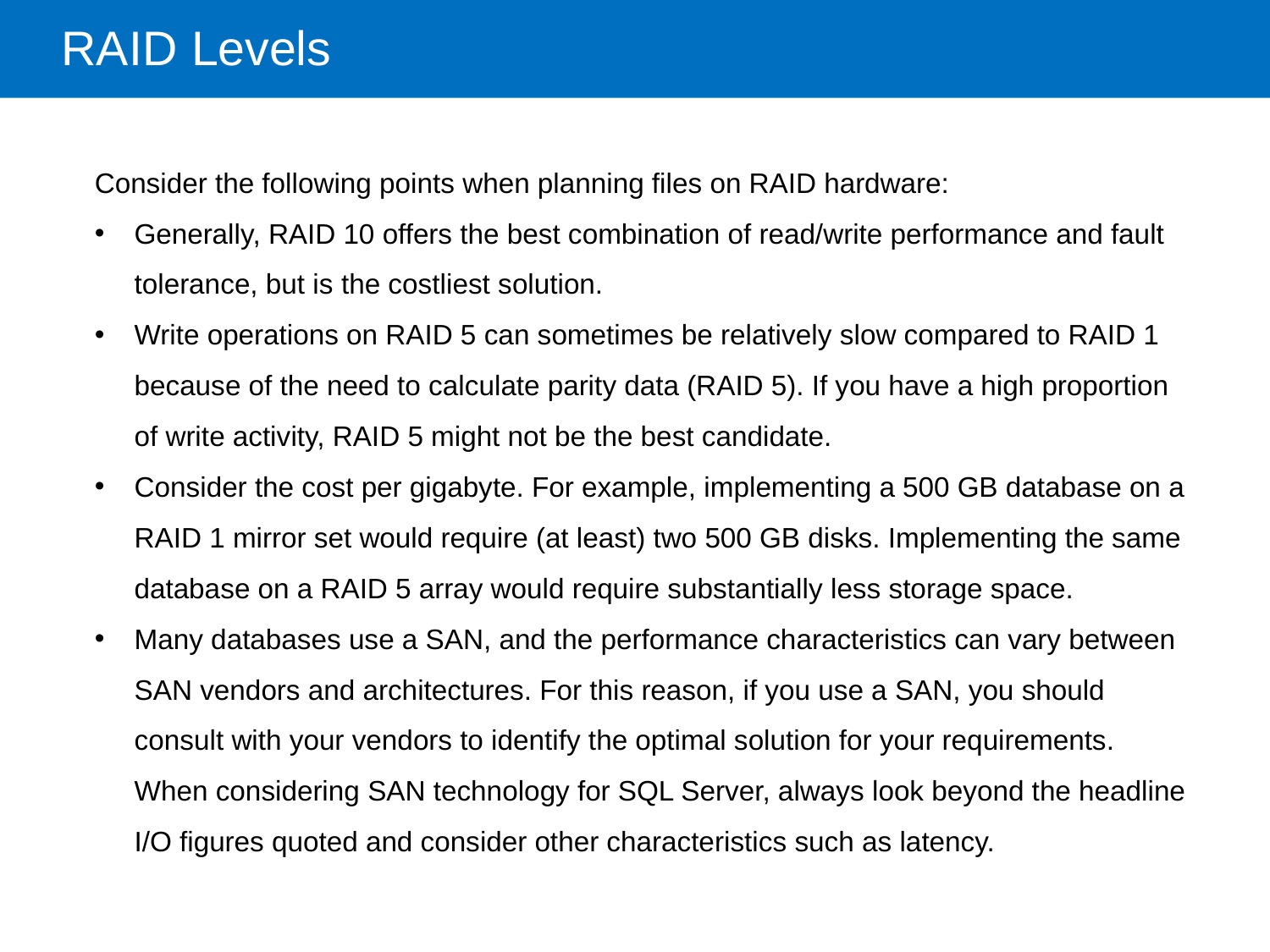

# RAID Levels
Consider the following points when planning files on RAID hardware:
Generally, RAID 10 offers the best combination of read/write performance and fault tolerance, but is the costliest solution.
Write operations on RAID 5 can sometimes be relatively slow compared to RAID 1 because of the need to calculate parity data (RAID 5). If you have a high proportion of write activity, RAID 5 might not be the best candidate.
Consider the cost per gigabyte. For example, implementing a 500 GB database on a RAID 1 mirror set would require (at least) two 500 GB disks. Implementing the same database on a RAID 5 array would require substantially less storage space.
Many databases use a SAN, and the performance characteristics can vary between SAN vendors and architectures. For this reason, if you use a SAN, you should consult with your vendors to identify the optimal solution for your requirements. When considering SAN technology for SQL Server, always look beyond the headline I/O figures quoted and consider other characteristics such as latency.